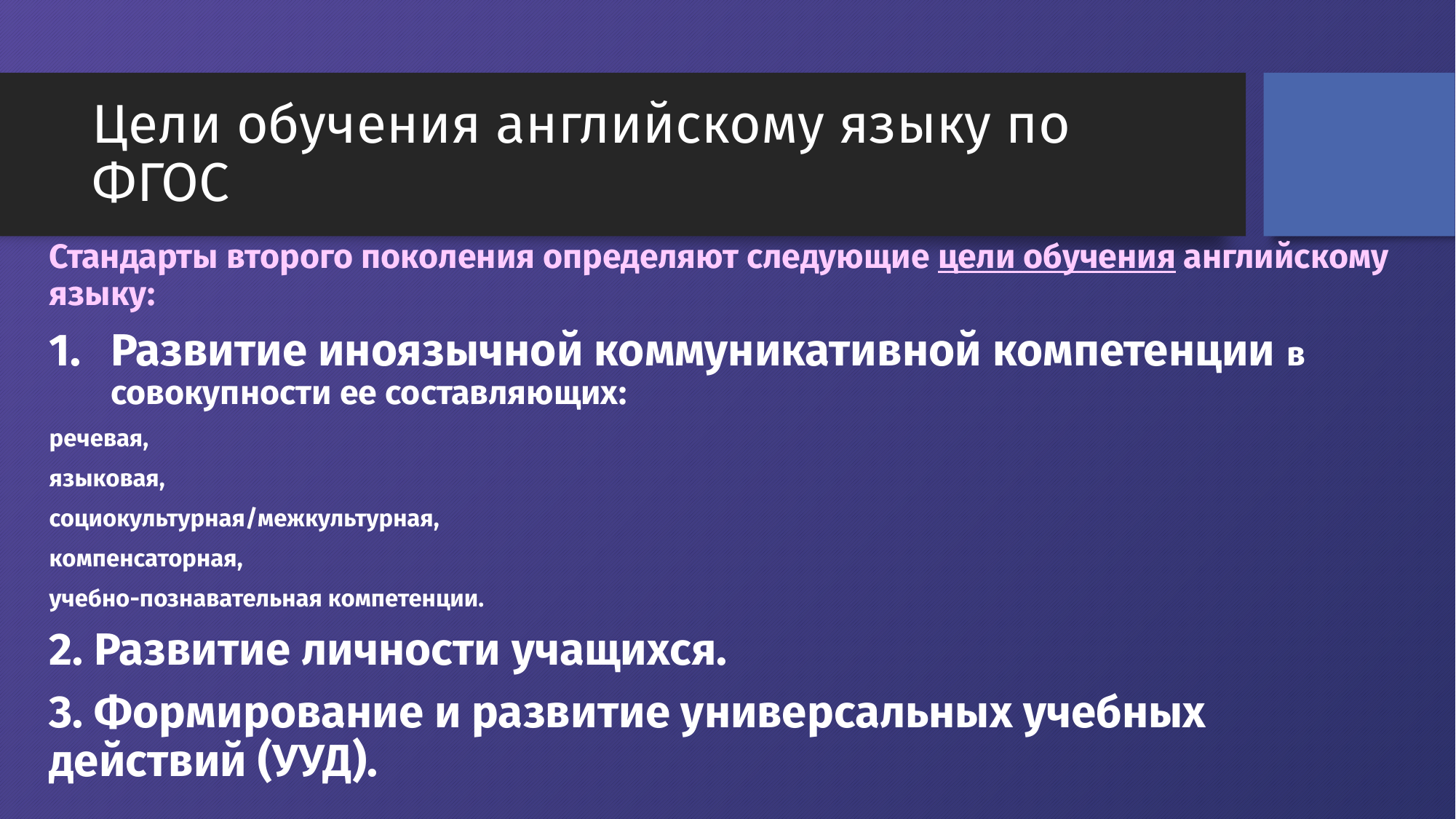

# Цели обучения английскому языку по ФГОС
Стандарты второго поколения определяют следующие цели обучения английскому языку:
Развитие иноязычной коммуникативной компетенции в совокупности ее составляющих:
речевая,
языковая,
социокультурная/межкультурная,
компенсаторная,
учебно-познавательная компетенции.
2. Развитие личности учащихся.
3. Формирование и развитие универсальных учебных действий (УУД).